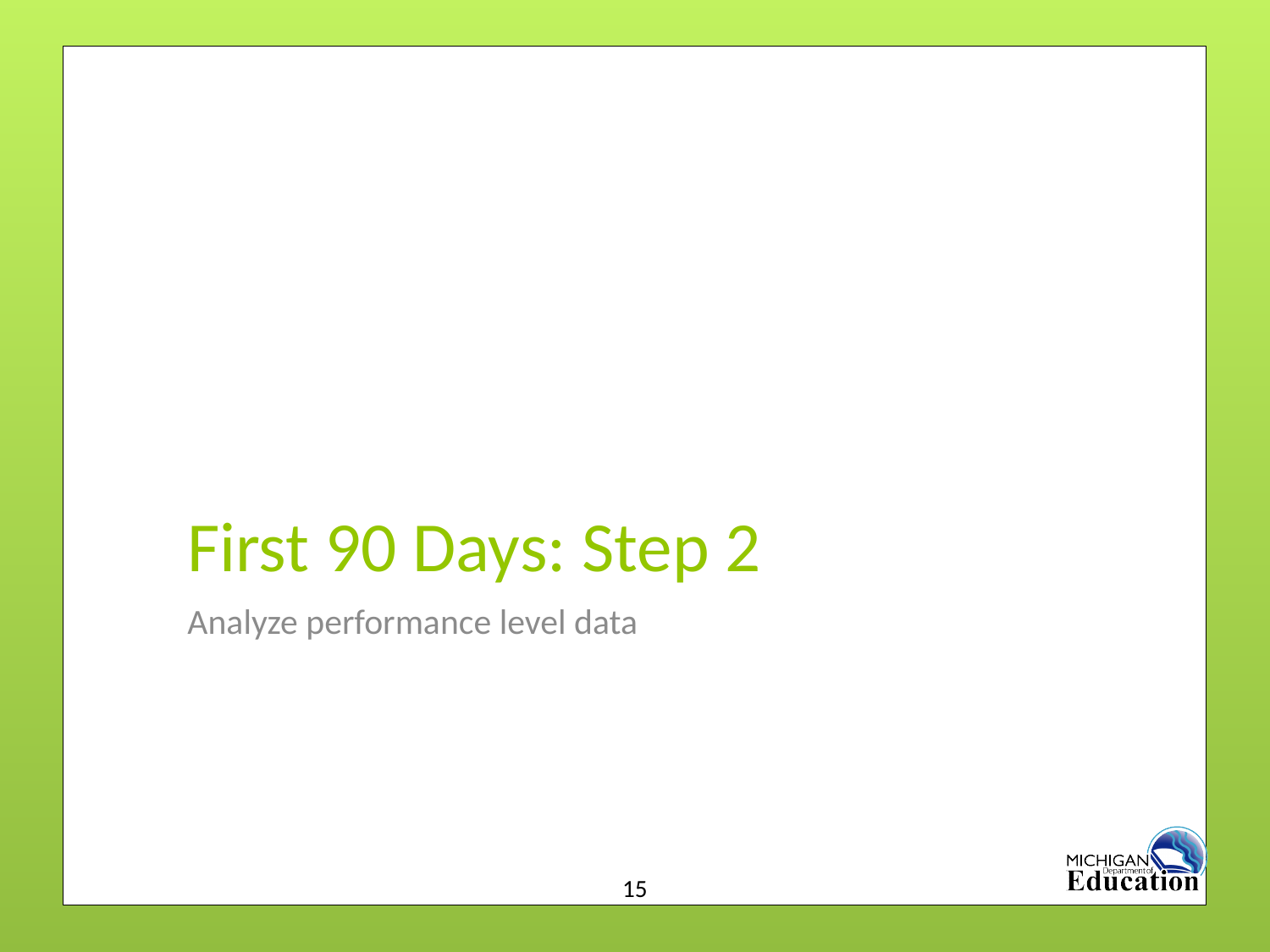

# First 90 Days: Step 2
Analyze performance level data